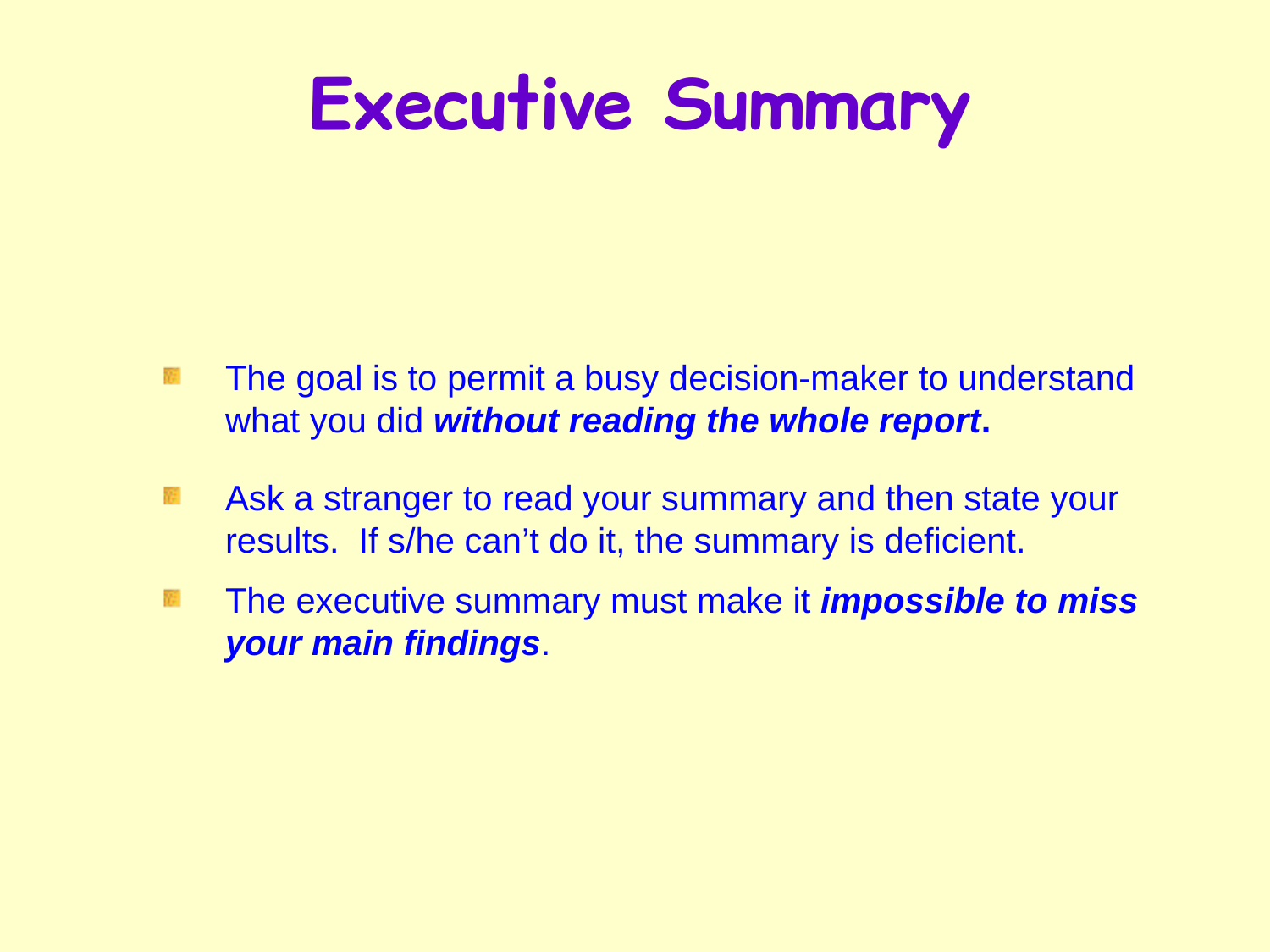

# Executive Summary
The goal is to permit a busy decision-maker to understand what you did without reading the whole report.
Ask a stranger to read your summary and then state your results.  If s/he can’t do it, the summary is deficient.
The executive summary must make it impossible to miss your main findings.